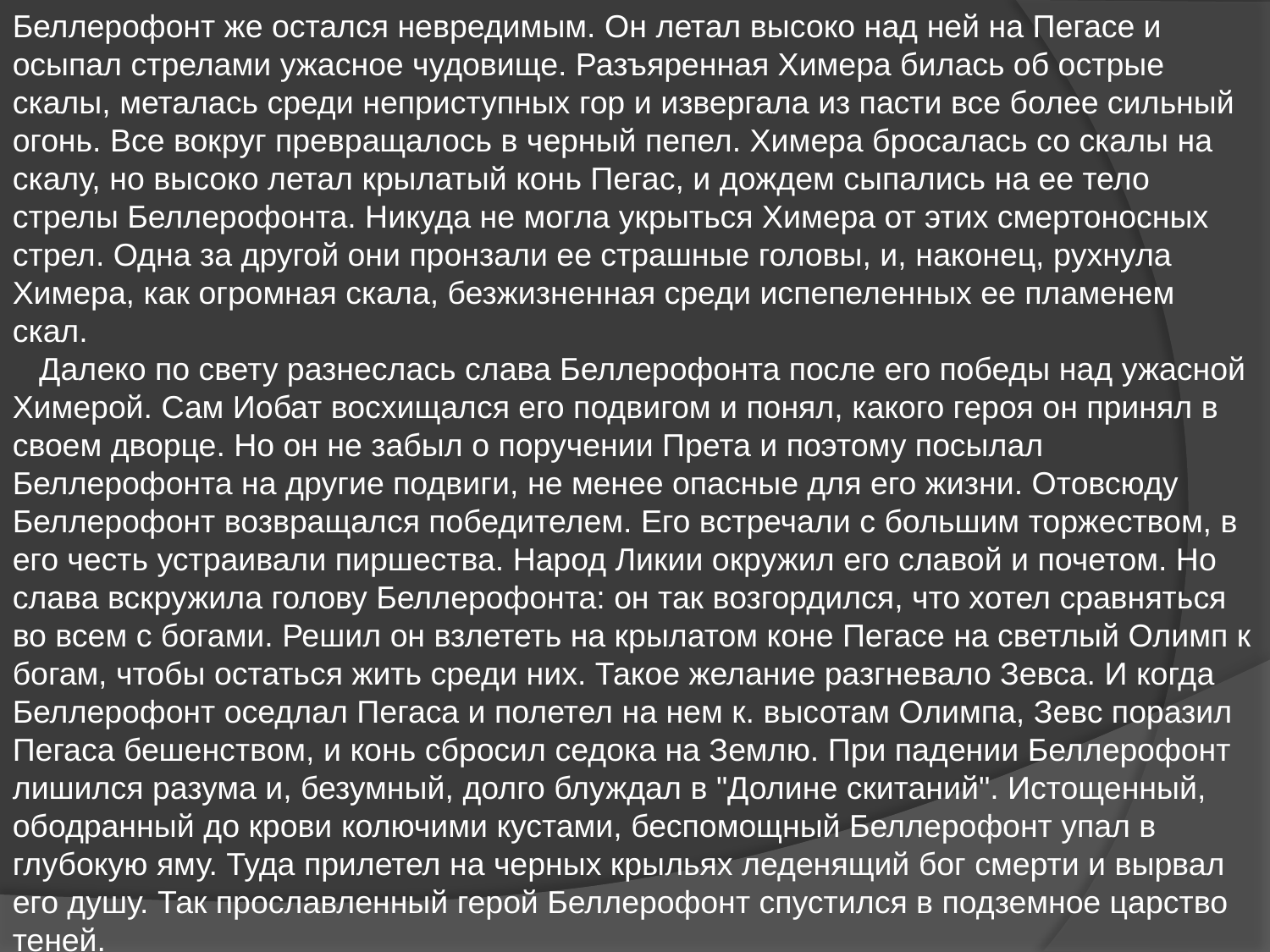

Беллерофонт же остался невредимым. Он летал высоко над ней на Пегасе и осыпал стрелами ужасное чудовище. Разъяренная Химера билась об острые скалы, металась среди неприступных гор и извергала из пасти все более сильный огонь. Все вокруг превращалось в черный пепел. Химера бросалась со скалы на скалу, но высоко летал крылатый конь Пегас, и дождем сыпались на ее тело стрелы Беллерофонта. Никуда не могла укрыться Химера от этих смертоносных стрел. Одна за другой они пронзали ее страшные головы, и, наконец, рухнула Химера, как огромная скала, безжизненная среди испепеленных ее пламенем скал.
   Далеко по свету разнеслась слава Беллерофонта после его победы над ужасной Химерой. Сам Иобат восхищался его подвигом и понял, какого героя он принял в своем дворце. Но он не забыл о поручении Прета и поэтому посылал Беллерофонта на другие подвиги, не менее опасные для его жизни. Отовсюду Беллерофонт возвращался победителем. Его встречали с большим торжеством, в его честь устраивали пиршества. Народ Ликии окружил его славой и почетом. Но слава вскружила голову Беллерофонта: он так возгордился, что хотел сравняться во всем с богами. Решил он взлететь на крылатом коне Пегасе на светлый Олимп к богам, чтобы остаться жить среди них. Такое желание разгневало Зевса. И когда Беллерофонт оседлал Пегаса и полетел на нем к. высотам Олимпа, Зевс поразил Пегаса бешенством, и конь сбросил седока на Землю. При падении Беллерофонт лишился разума и, безумный, долго блуждал в "Долине скитаний". Истощенный, ободранный до крови колючими кустами, беспомощный Беллерофонт упал в глубокую яму. Туда прилетел на черных крыльях леденящий бог смерти и вырвал его душу. Так прославленный герой Беллерофонт спустился в подземное царство теней.